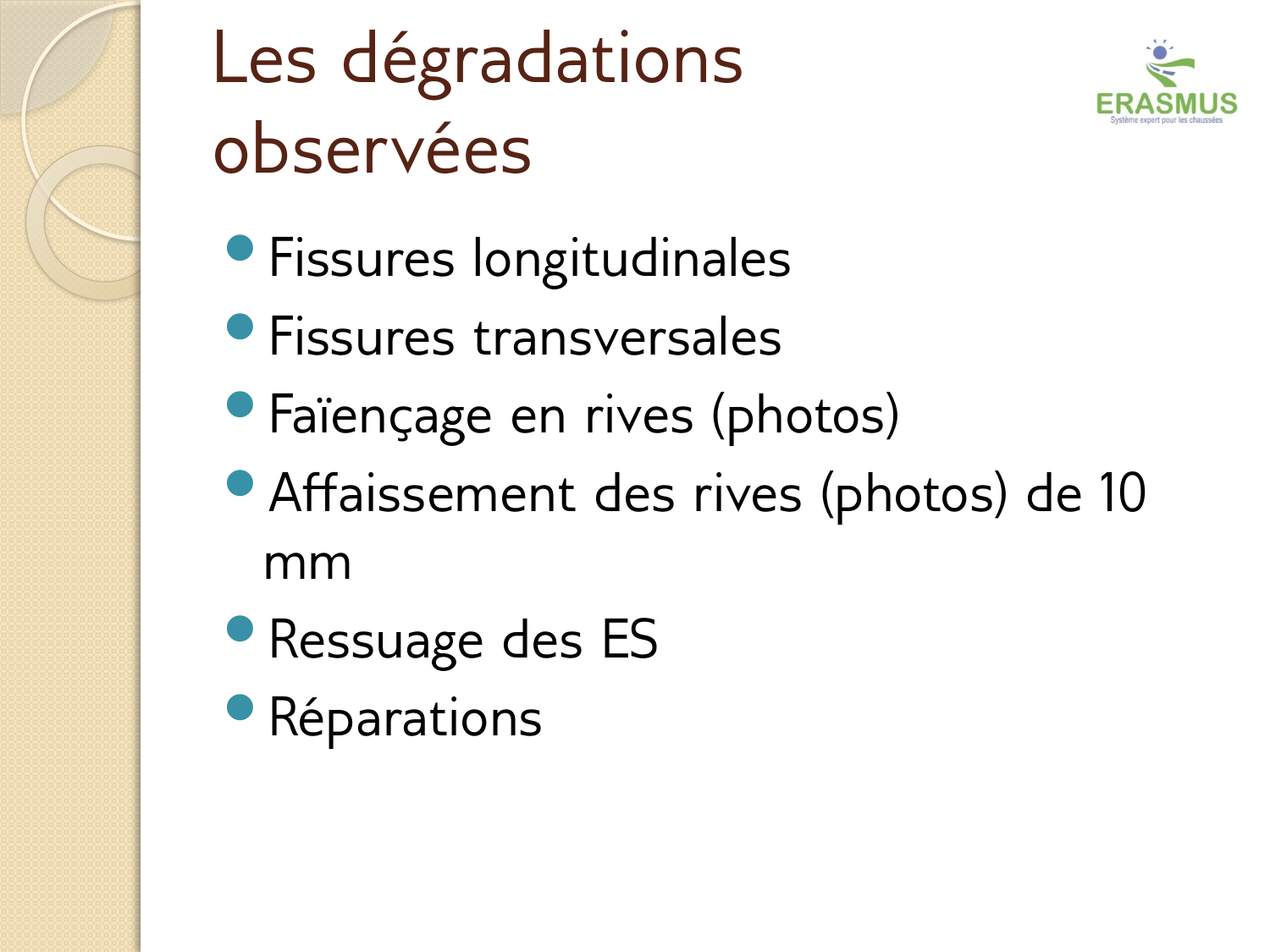

# Les dégradations observées
Fissures longitudinales
Fissures transversales
Faïençage en rives (photos)
Affaissement des rives (photos) de 10 mm
Ressuage des ES
Réparations